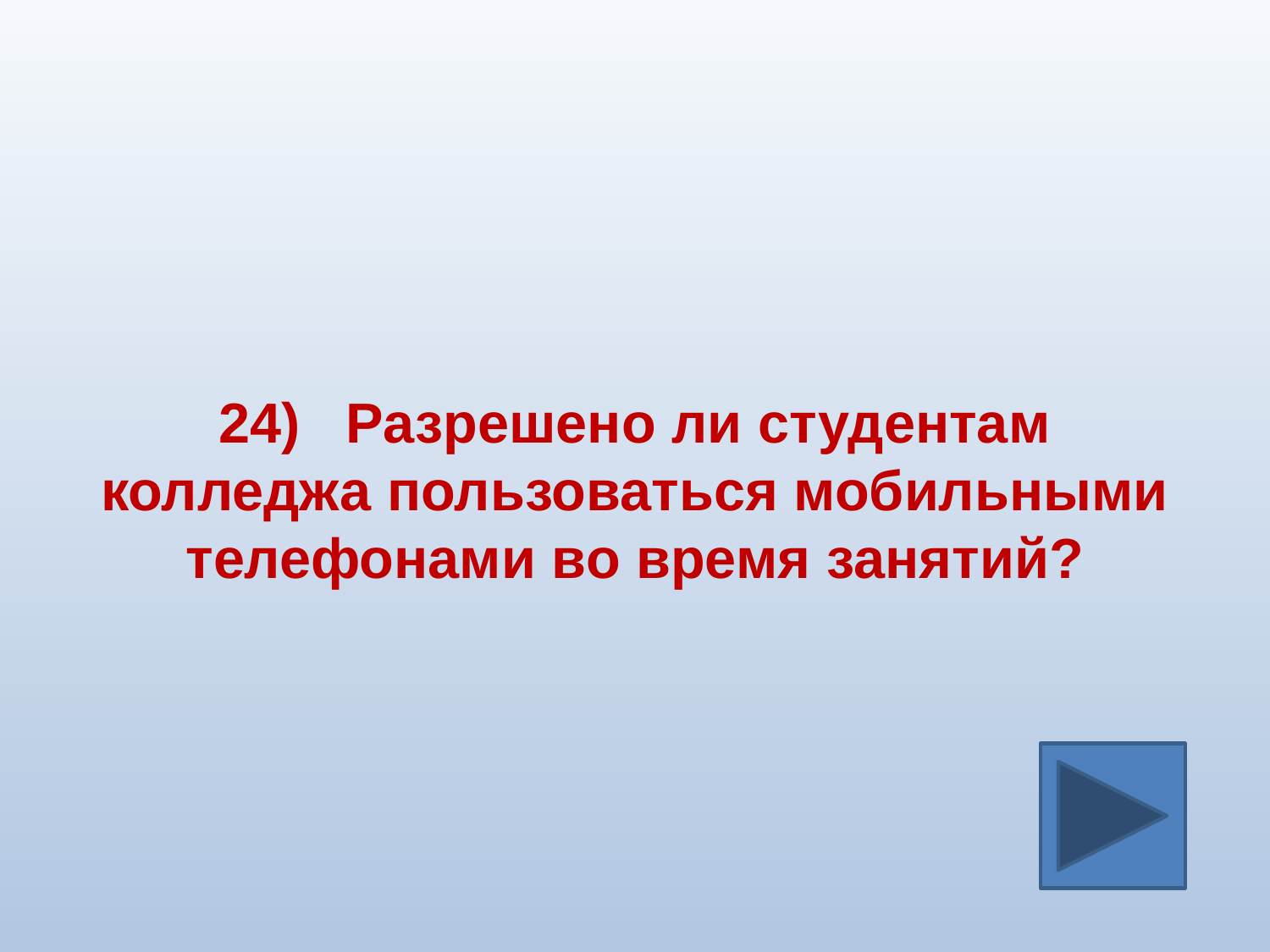

#

24)	Разрешено ли студентам колледжа пользоваться мобильными телефонами во время занятий?